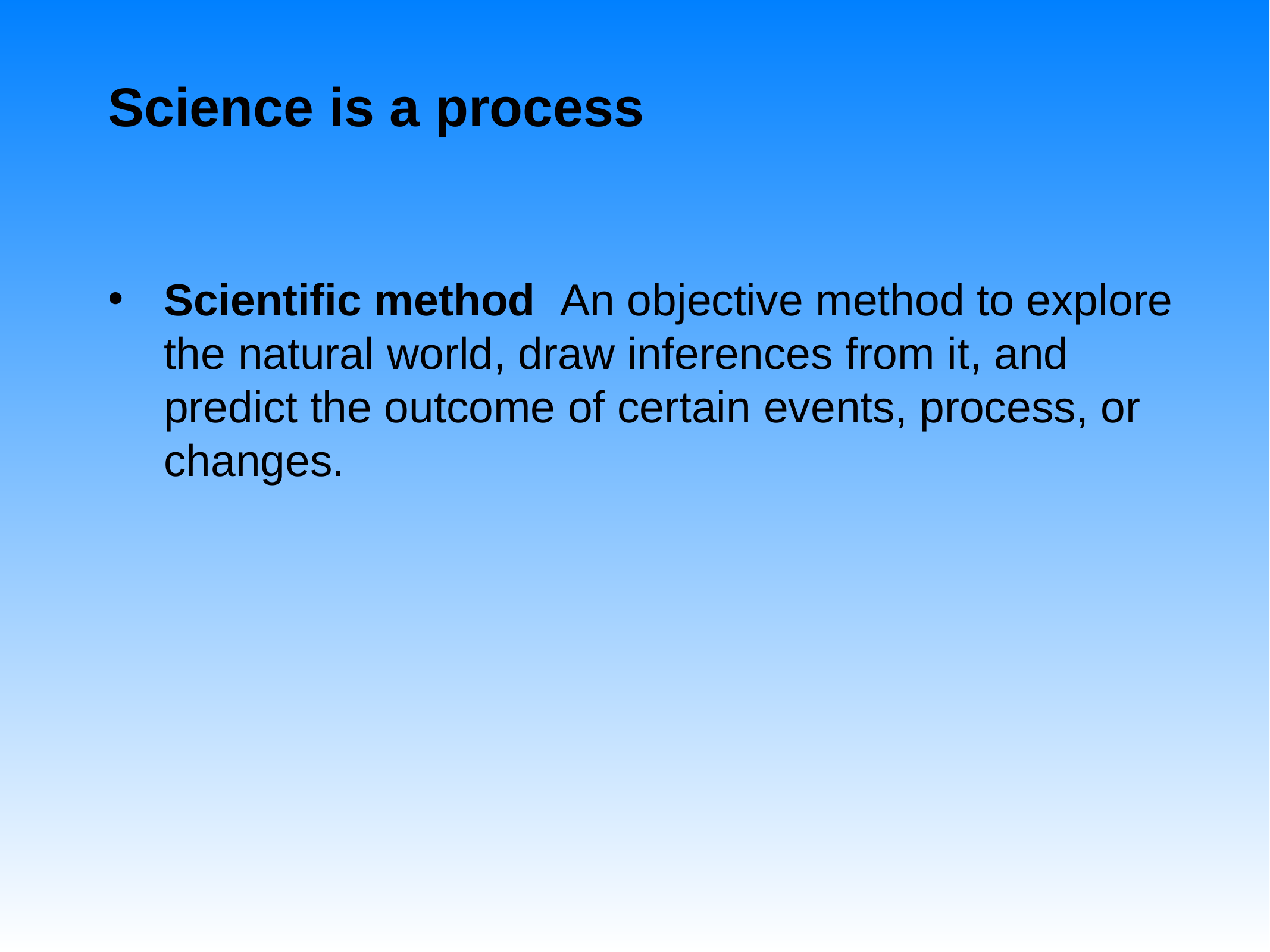

Science is a process

Scientific method  An objective method to explore the natural world, draw inferences from it, and predict the outcome of certain events, process, or changes.